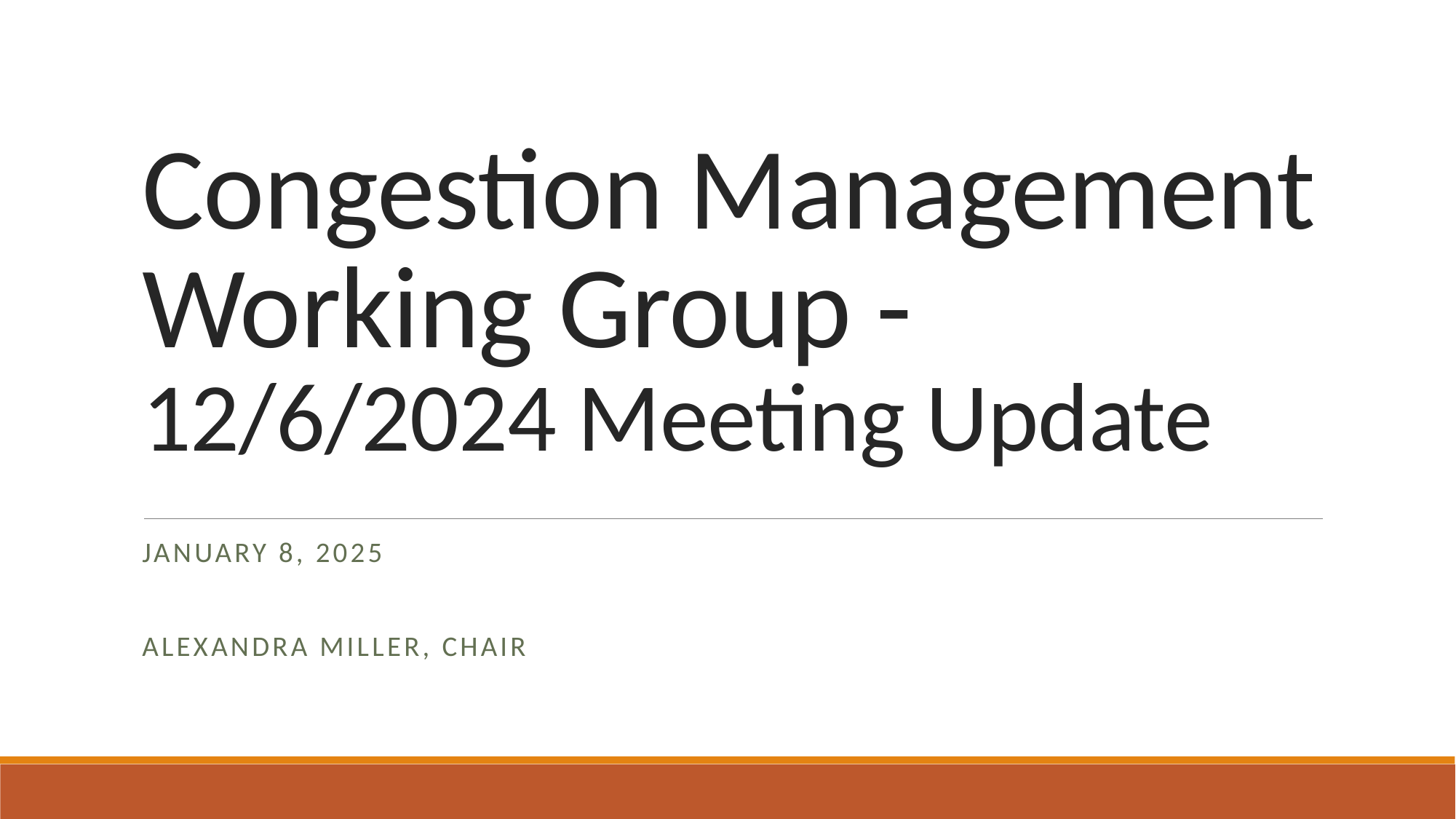

# Congestion Management Working Group - 12/6/2024 Meeting Update
January 8, 2025

Alexandra miller, chair